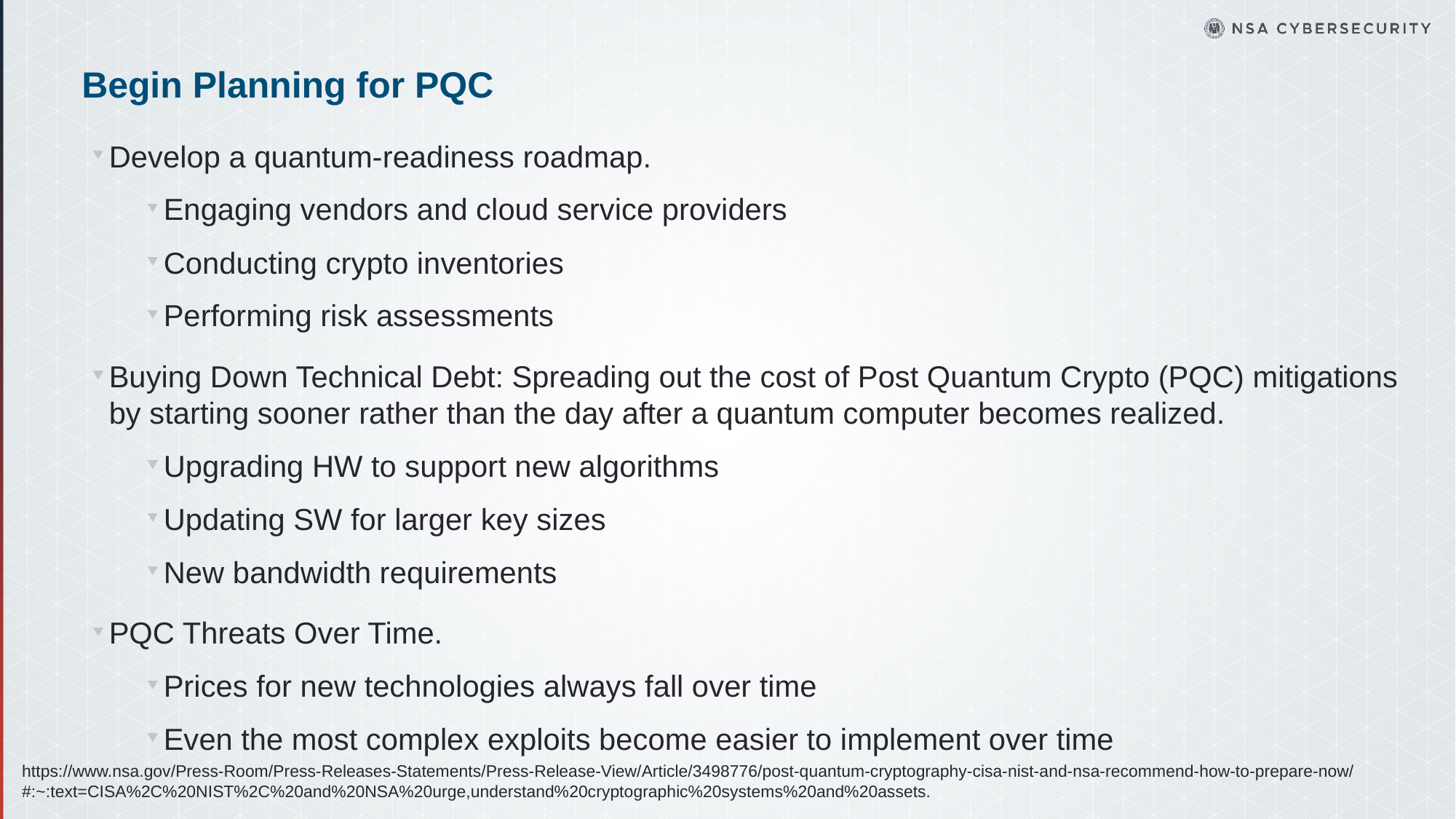

Begin Planning for PQC
Develop a quantum-readiness roadmap.
Engaging vendors and cloud service providers
Conducting crypto inventories
Performing risk assessments
Buying Down Technical Debt: Spreading out the cost of Post Quantum Crypto (PQC) mitigations by starting sooner rather than the day after a quantum computer becomes realized.
Upgrading HW to support new algorithms
Updating SW for larger key sizes
New bandwidth requirements
PQC Threats Over Time.
Prices for new technologies always fall over time
Even the most complex exploits become easier to implement over time

https://www.nsa.gov/Press-Room/Press-Releases-Statements/Press-Release-View/Article/3498776/post-quantum-cryptography-cisa-nist-and-nsa-recommend-how-to-prepare-now/#:~:text=CISA%2C%20NIST%2C%20and%20NSA%20urge,understand%20cryptographic%20systems%20and%20assets.